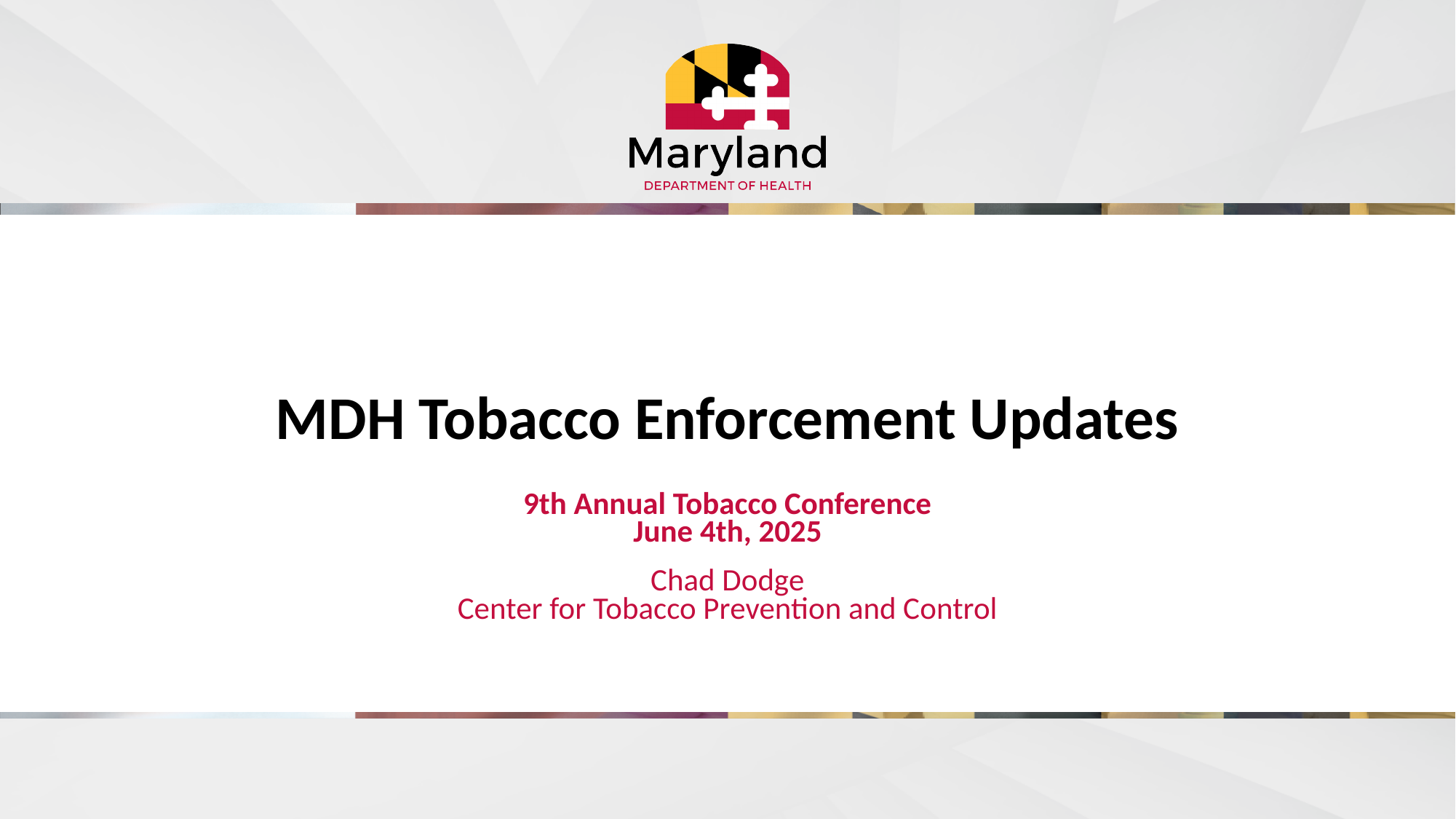

# MDH Tobacco Enforcement Updates
9th Annual Tobacco Conference
June 4th, 2025
Chad Dodge
Center for Tobacco Prevention and Control